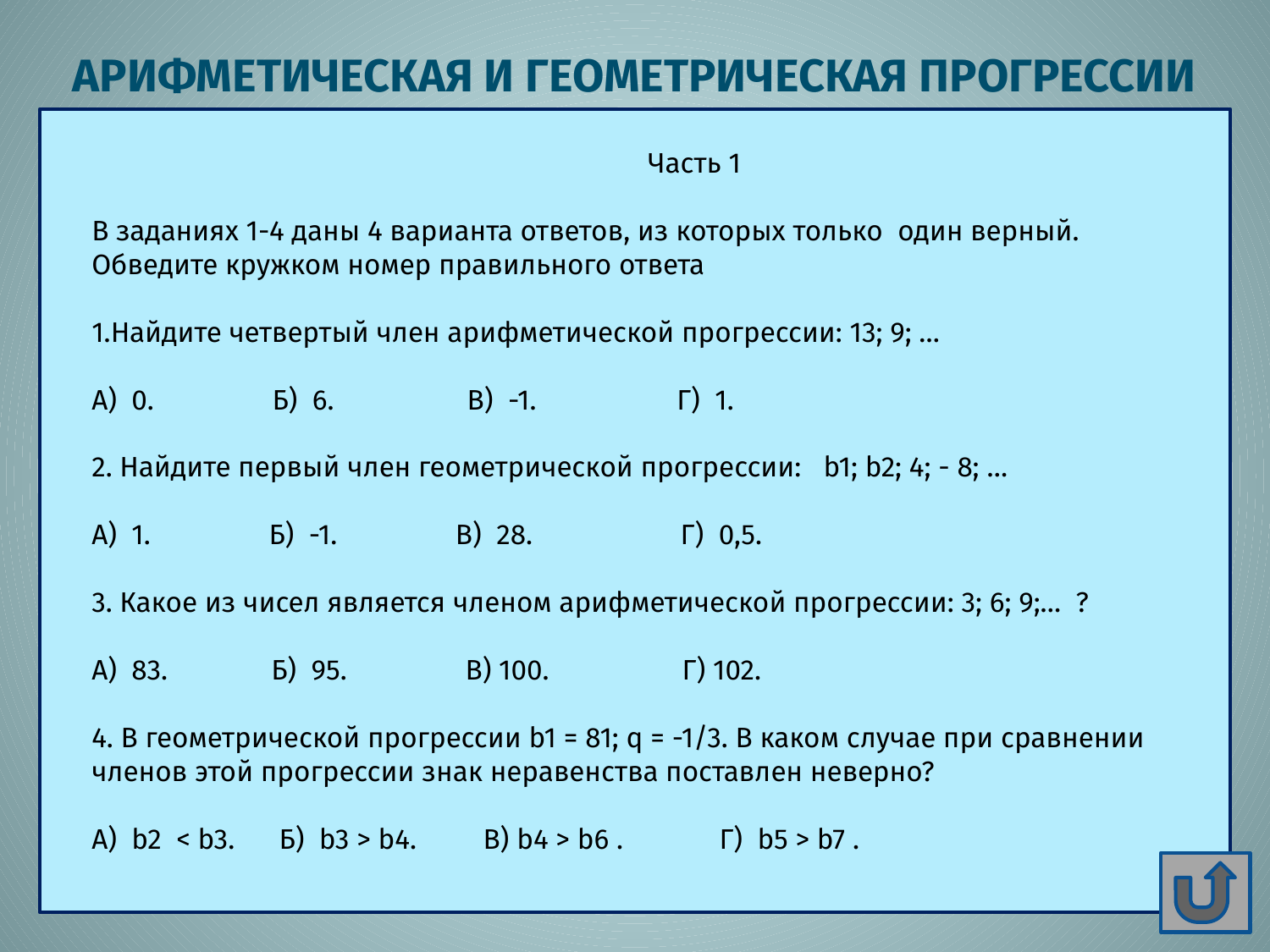

АРИФМЕТИЧЕСКАЯ И ГЕОМЕТРИЧЕСКАЯ ПРОГРЕССИИ

Часть 1
В заданиях 1-4 даны 4 варианта ответов, из которых только  один верный.
Обведите кружком номер правильного ответа

1.Найдите четвертый член арифметической прогрессии: 13; 9; …

А)  0.                Б)  6.                  В)  -1.                   Г)  1.

2. Найдите первый член геометрической прогрессии:   b1; b2; 4; - 8; …

А)  1.                Б)  -1.                В)  28.                    Г)  0,5.

3. Какое из чисел является членом арифметической прогрессии: 3; 6; 9;…  ?

А)  83.              Б)  95.                В) 100.                  Г) 102.

4. В геометрической прогрессии b1 = 81; q = -1/3. В каком случае при сравнении
членов этой прогрессии знак неравенства поставлен неверно?

А)  b2  < b3.      Б)  b3 > b4.         В) b4 > b6 .             Г)  b5 > b7 .